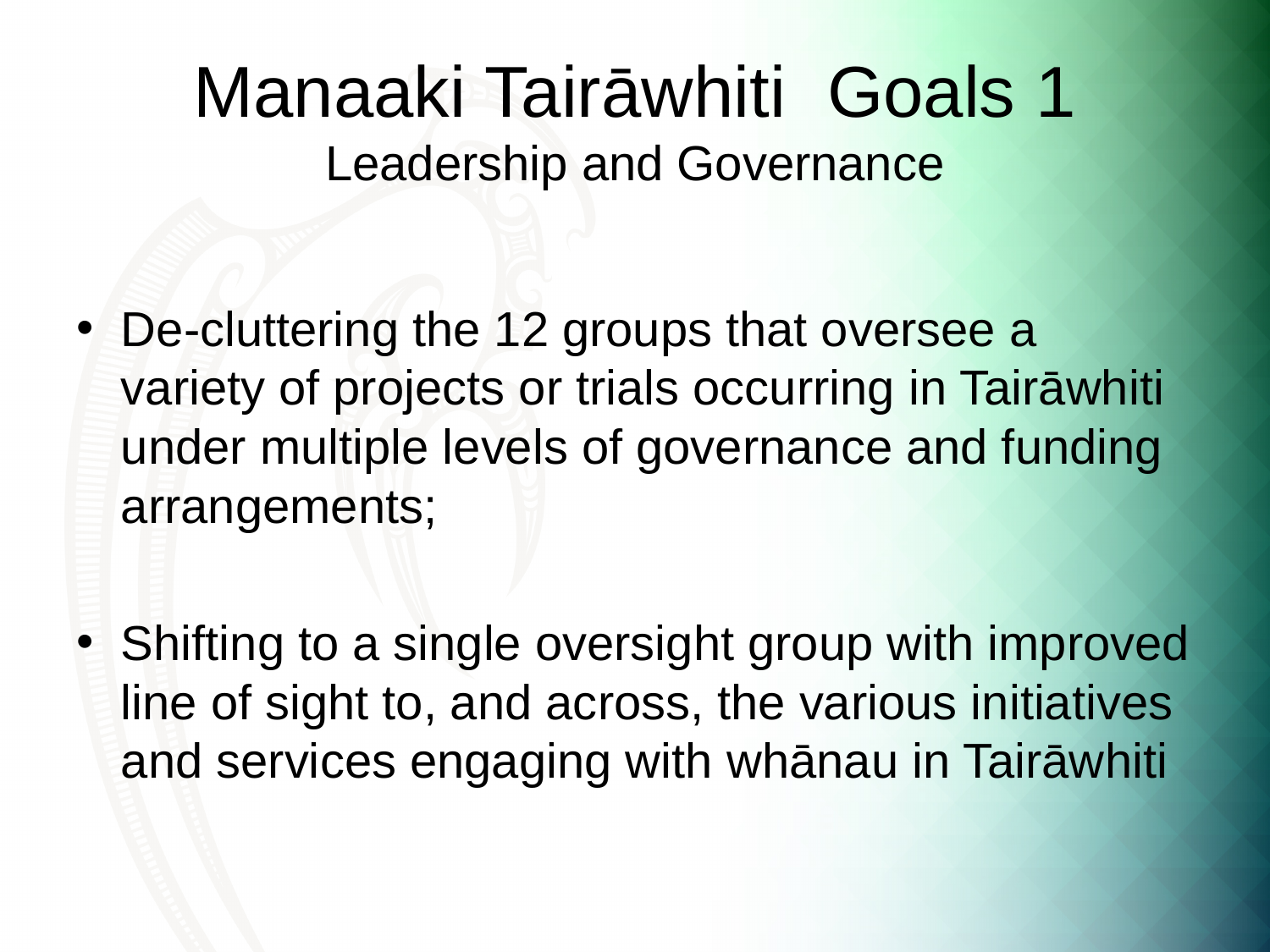

# Manaaki Tairāwhiti  Goals 1 Leadership and Governance

De-cluttering the 12 groups that oversee a variety of projects or trials occurring in Tairāwhiti under multiple levels of governance and funding arrangements;

Shifting to a single oversight group with improved line of sight to, and across, the various initiatives and services engaging with whānau in Tairāwhiti